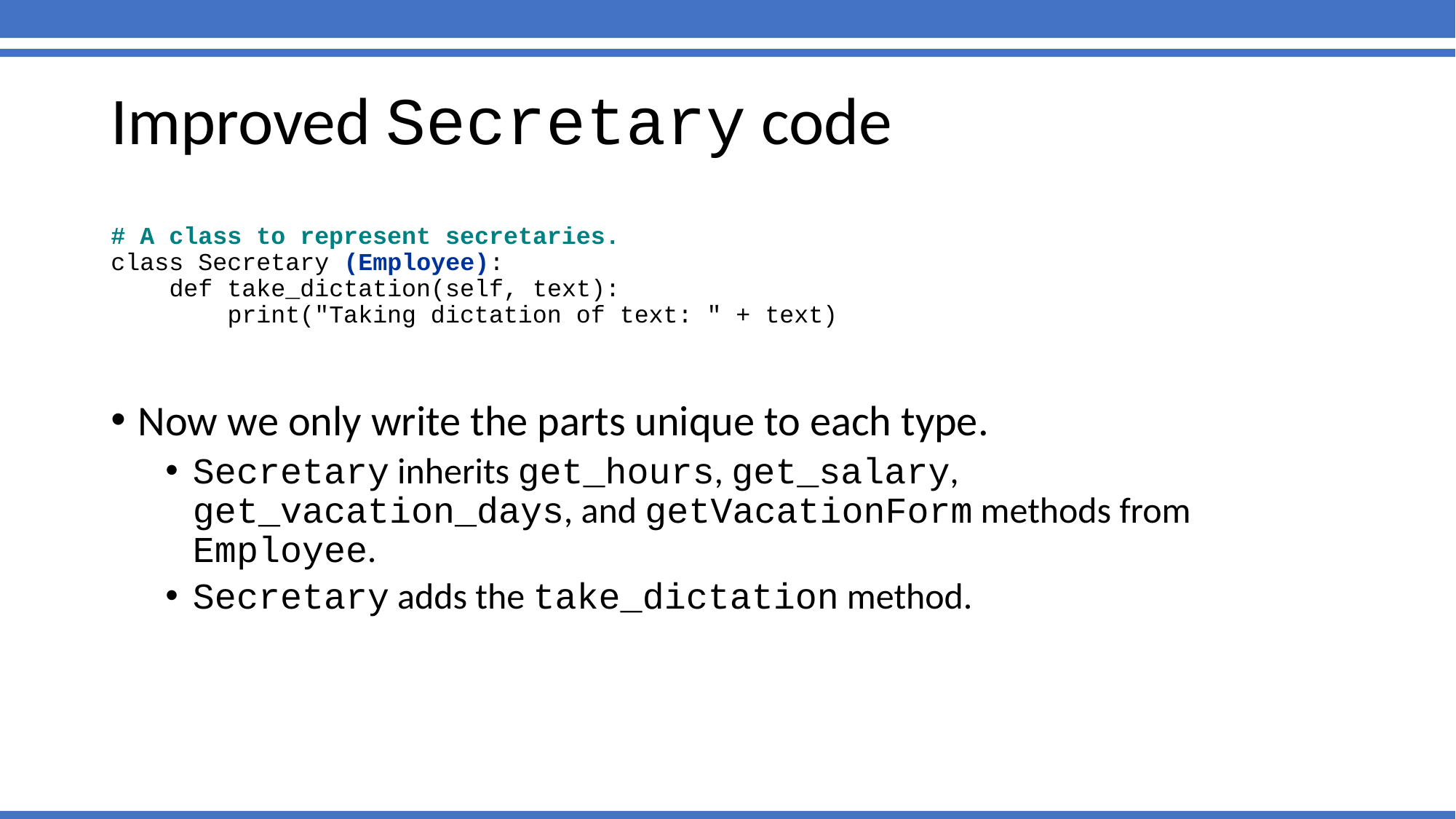

Improved Secretary code
# A class to represent secretaries.
class Secretary (Employee):
    def take_dictation(self, text):
        print("Taking dictation of text: " + text)

Now we only write the parts unique to each type.
Secretary inherits get_hours, get_salary, get_vacation_days, and getVacationForm methods from Employee.
Secretary adds the take_dictation method.